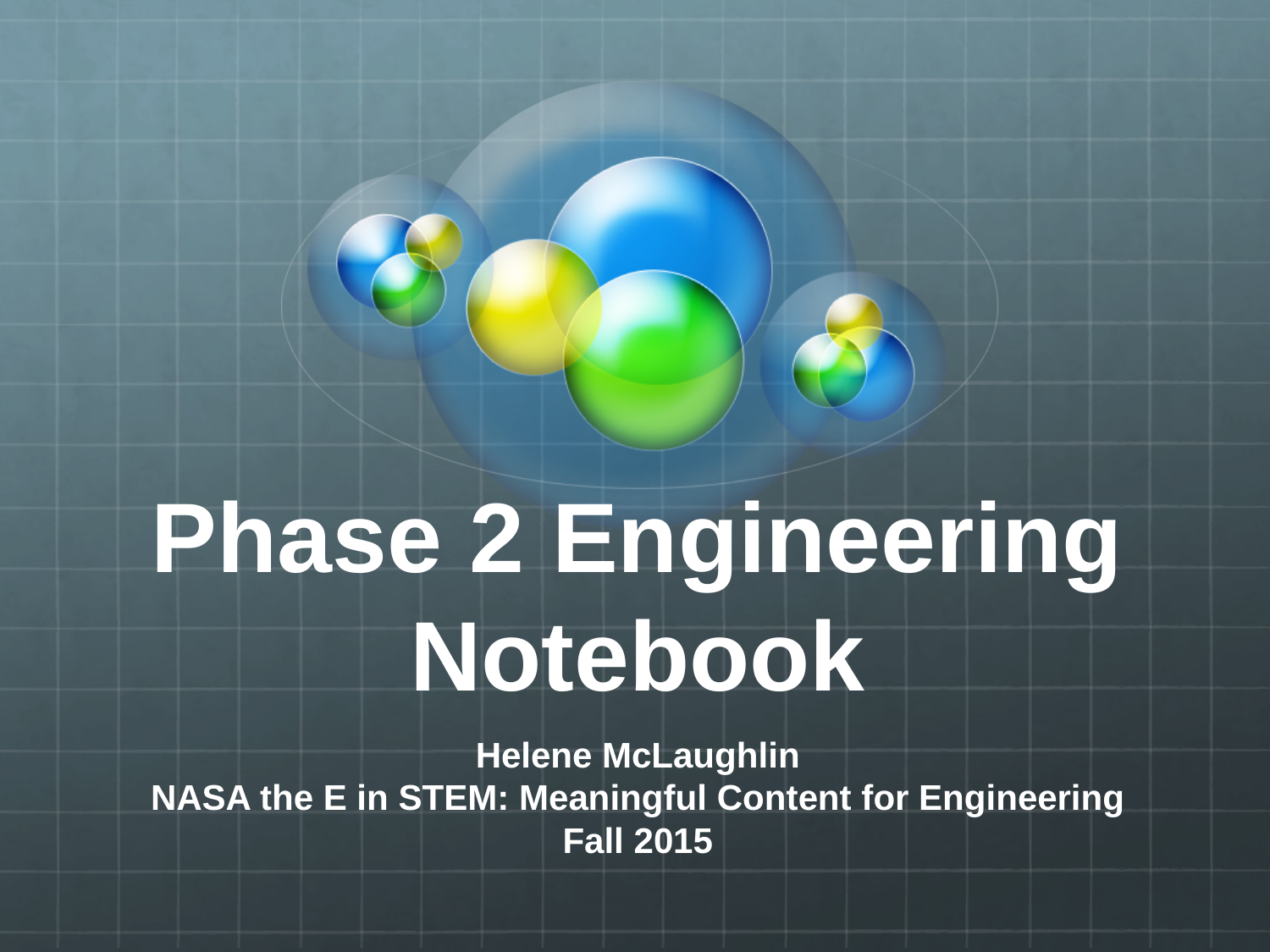

# Phase 2 Engineering Notebook
Helene McLaughlin
NASA the E in STEM: Meaningful Content for Engineering
Fall 2015